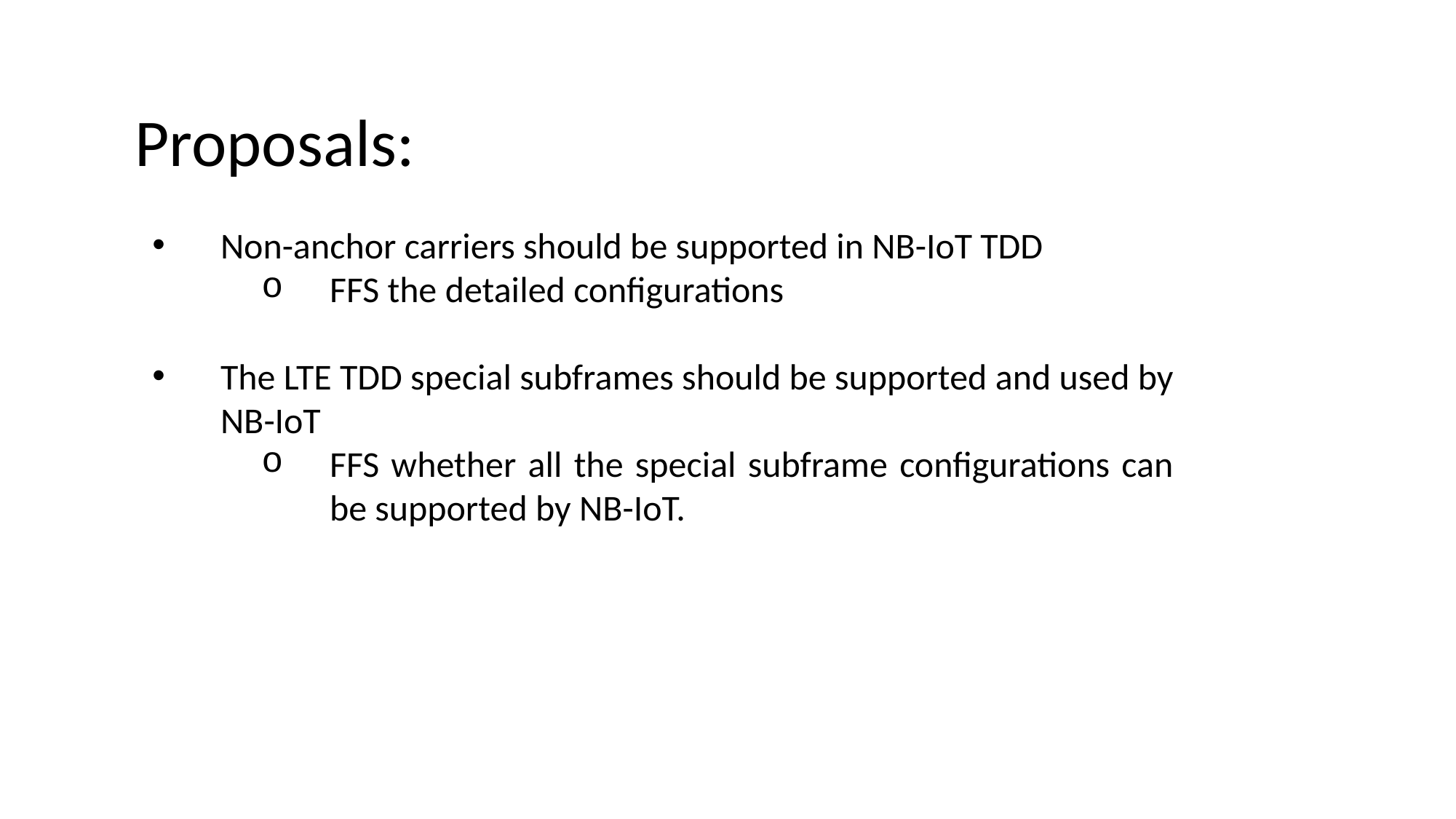

Proposals:
Non-anchor carriers should be supported in NB-IoT TDD
FFS the detailed configurations

The LTE TDD special subframes should be supported and used by NB-IoT
FFS whether all the special subframe configurations can be supported by NB-IoT.